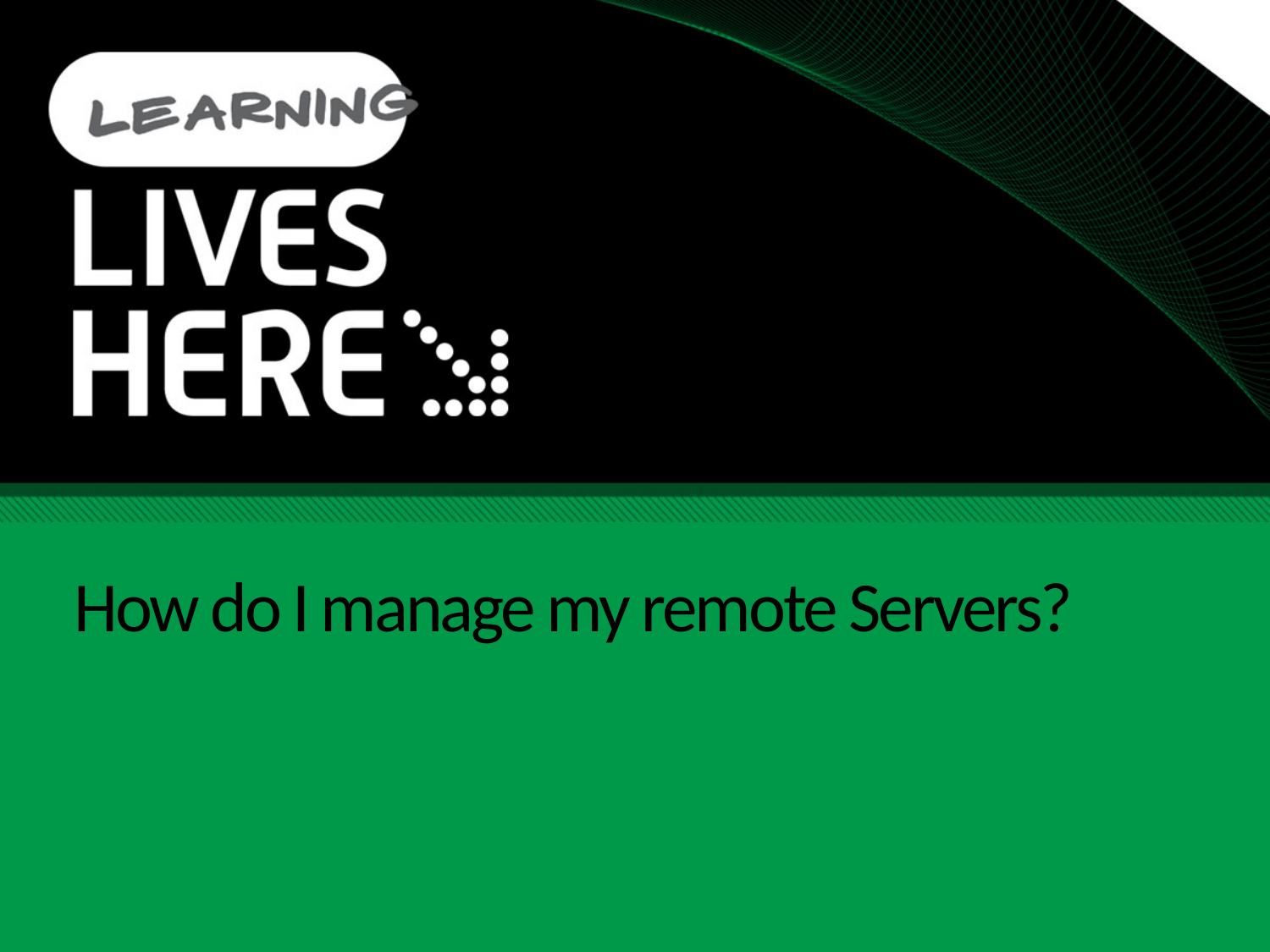

# How do I manage my remote Servers?